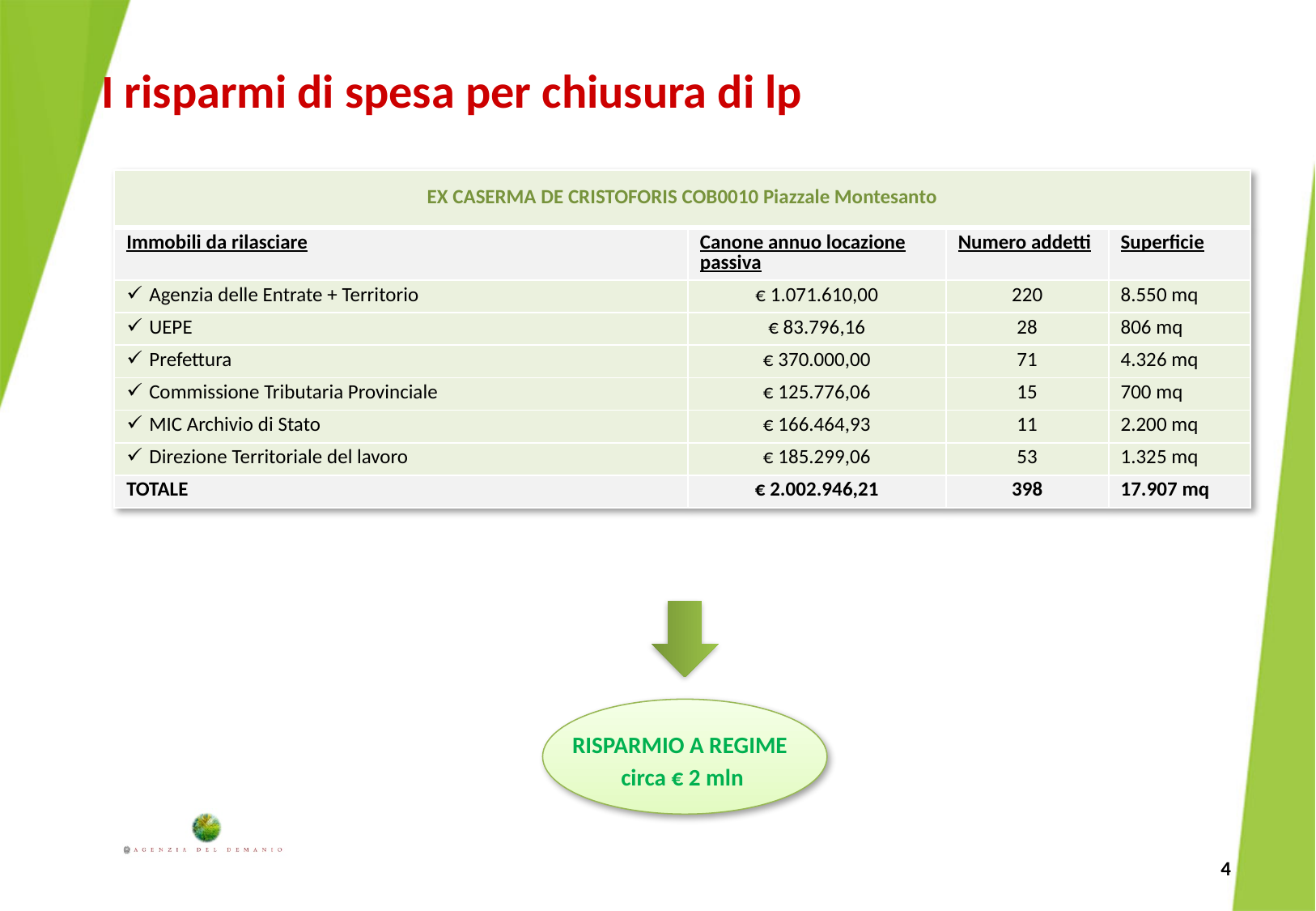

I risparmi di spesa per chiusura di lp
| EX CASERMA DE CRISTOFORIS COB0010 Piazzale Montesanto |  |  |  |
| --- | --- | --- | --- |
| Immobili da rilasciare | Canone annuo locazione passiva | Numero addetti | Superficie |
| Agenzia delle Entrate + Territorio | € 1.071.610,00 | 220 | 8.550 mq |
| UEPE | € 83.796,16 | 28 | 806 mq |
| Prefettura | € 370.000,00 | 71 | 4.326 mq |
| Commissione Tributaria Provinciale | € 125.776,06 | 15 | 700 mq |
| MIC Archivio di Stato | € 166.464,93 | 11 | 2.200 mq |
| Direzione Territoriale del lavoro | € 185.299,06 | 53 | 1.325 mq |
| TOTALE | € 2.002.946,21 | 398 | 17.907 mq |

RISPARMIO A REGIME
circa € 2 mln